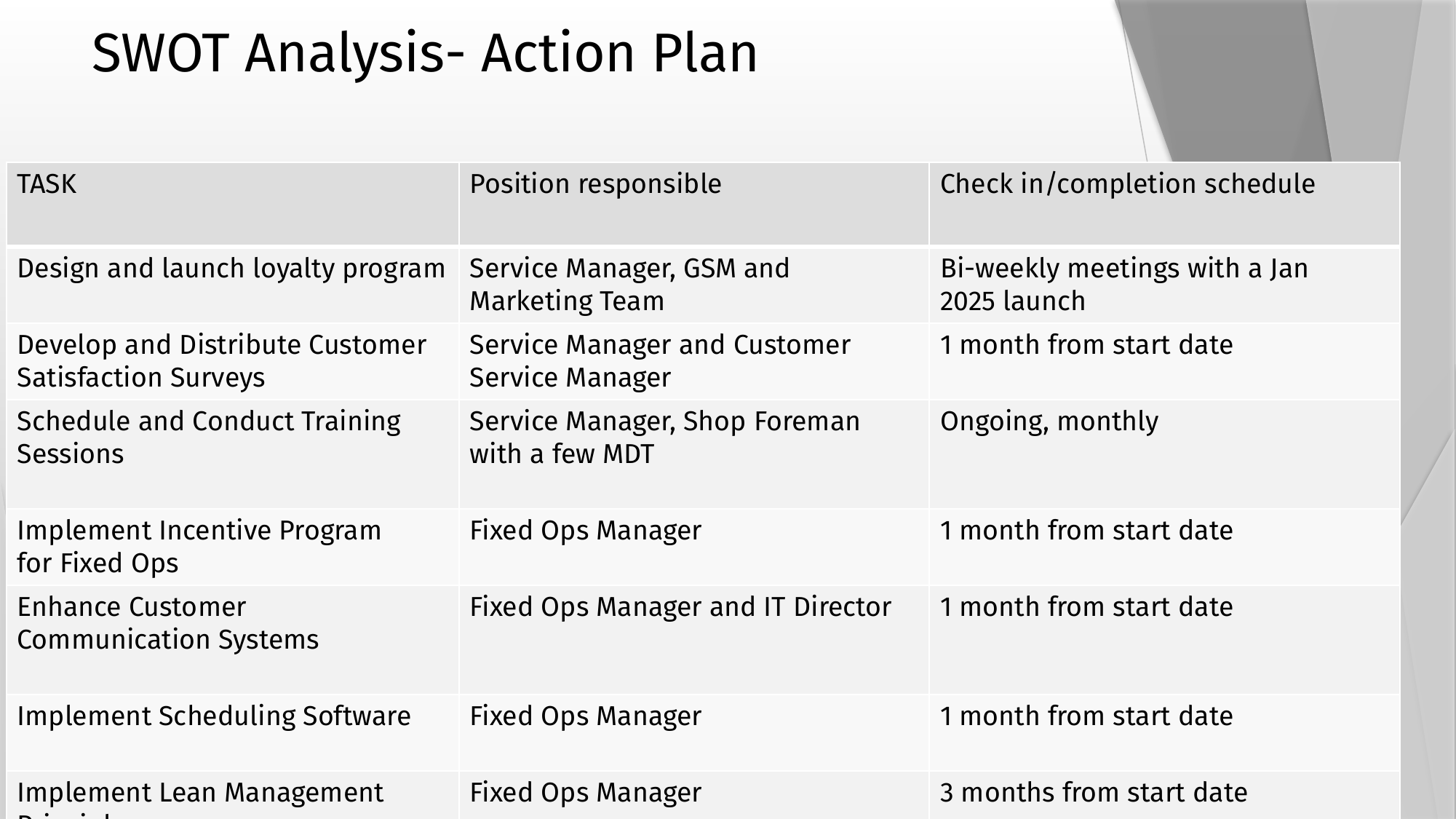

# SWOT Analysis- Action Plan
| TASK | Position responsible | Check in/completion schedule |
| --- | --- | --- |
| Design and launch loyalty program | Service Manager, GSM and Marketing Team | Bi-weekly meetings with a Jan 2025 launch |
| Develop and Distribute Customer Satisfaction Surveys | Service Manager and Customer Service Manager | 1 month from start date |
| Schedule and Conduct Training Sessions | Service Manager, Shop Foreman with a few MDT | Ongoing, monthly |
| Implement Incentive Program for Fixed Ops | Fixed Ops Manager | 1 month from start date |
| Enhance Customer Communication Systems | Fixed Ops Manager and IT Director | 1 month from start date |
| Implement Scheduling Software | Fixed Ops Manager | 1 month from start date |
| Implement Lean Management Principles | Fixed Ops Manager | 3 months from start date |
Action Plan